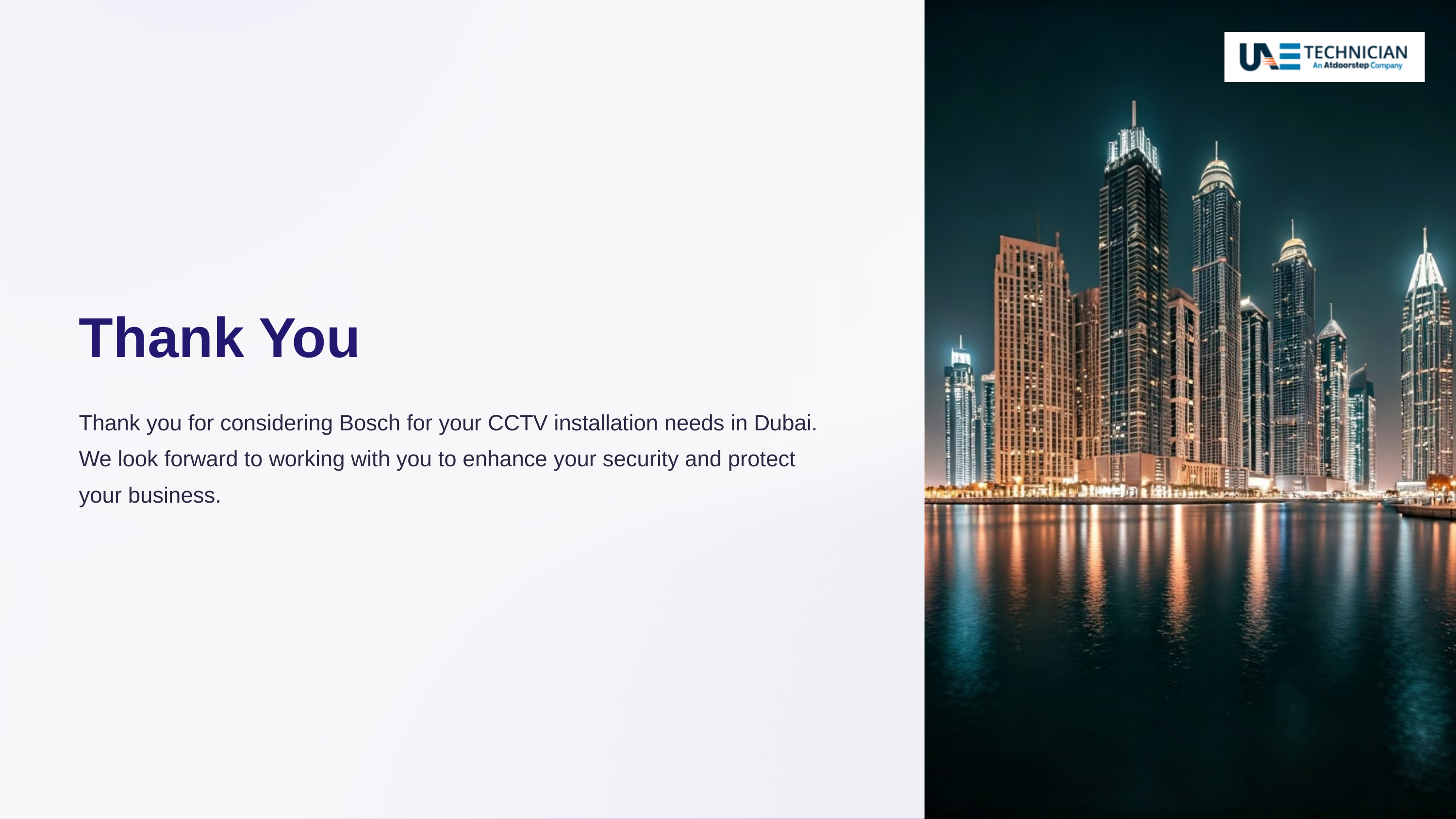

Thank You
Thank you for considering Bosch for your CCTV installation needs in Dubai. We look forward to working with you to enhance your security and protect your business.